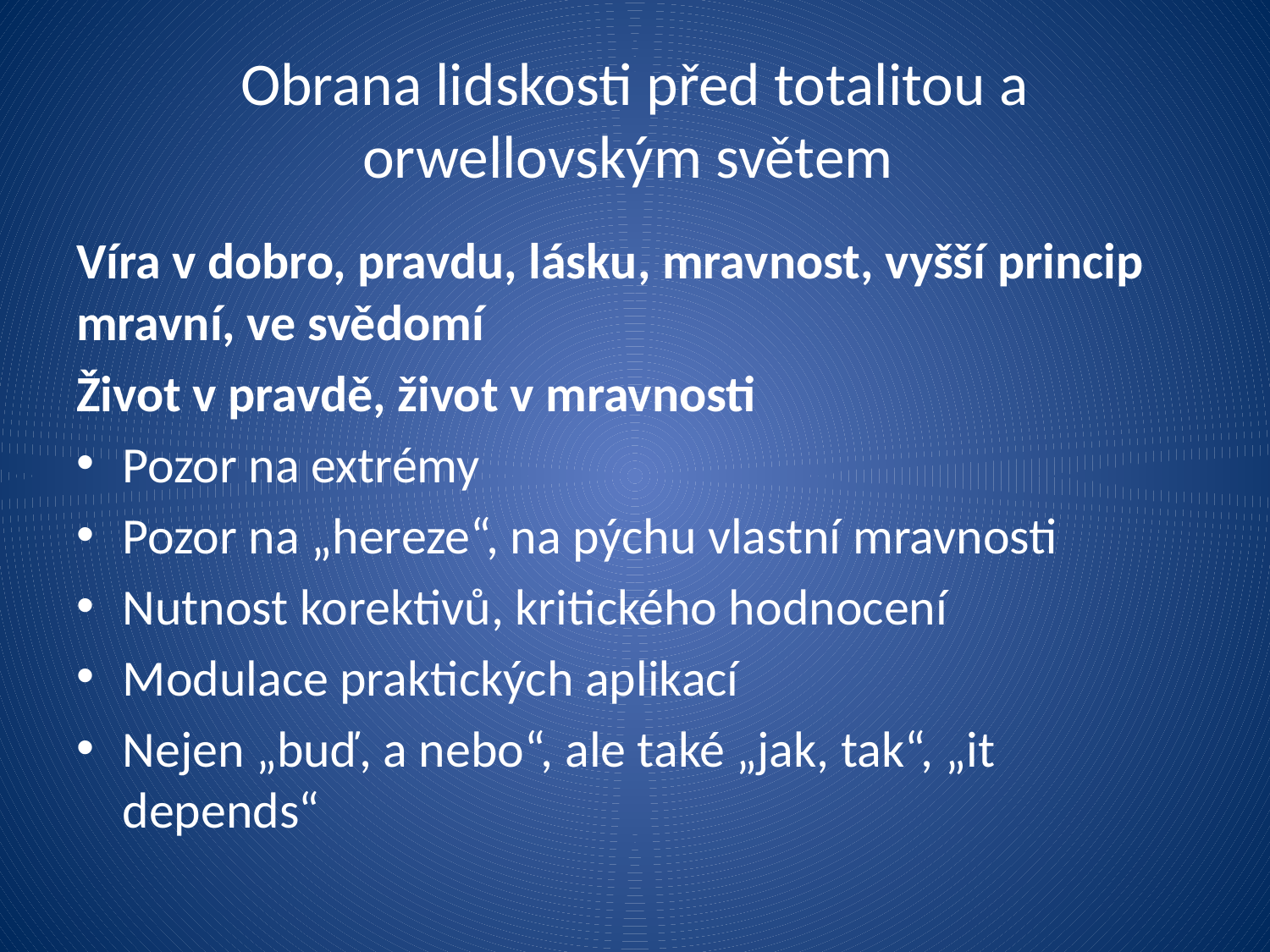

# Obrana lidskosti před totalitou a orwellovským světem
Víra v dobro, pravdu, lásku, mravnost, vyšší princip mravní, ve svědomí
Život v pravdě, život v mravnosti
Pozor na extrémy
Pozor na „hereze“, na pýchu vlastní mravnosti
Nutnost korektivů, kritického hodnocení
Modulace praktických aplikací
Nejen „buď, a nebo“, ale také „jak, tak“, „it depends“